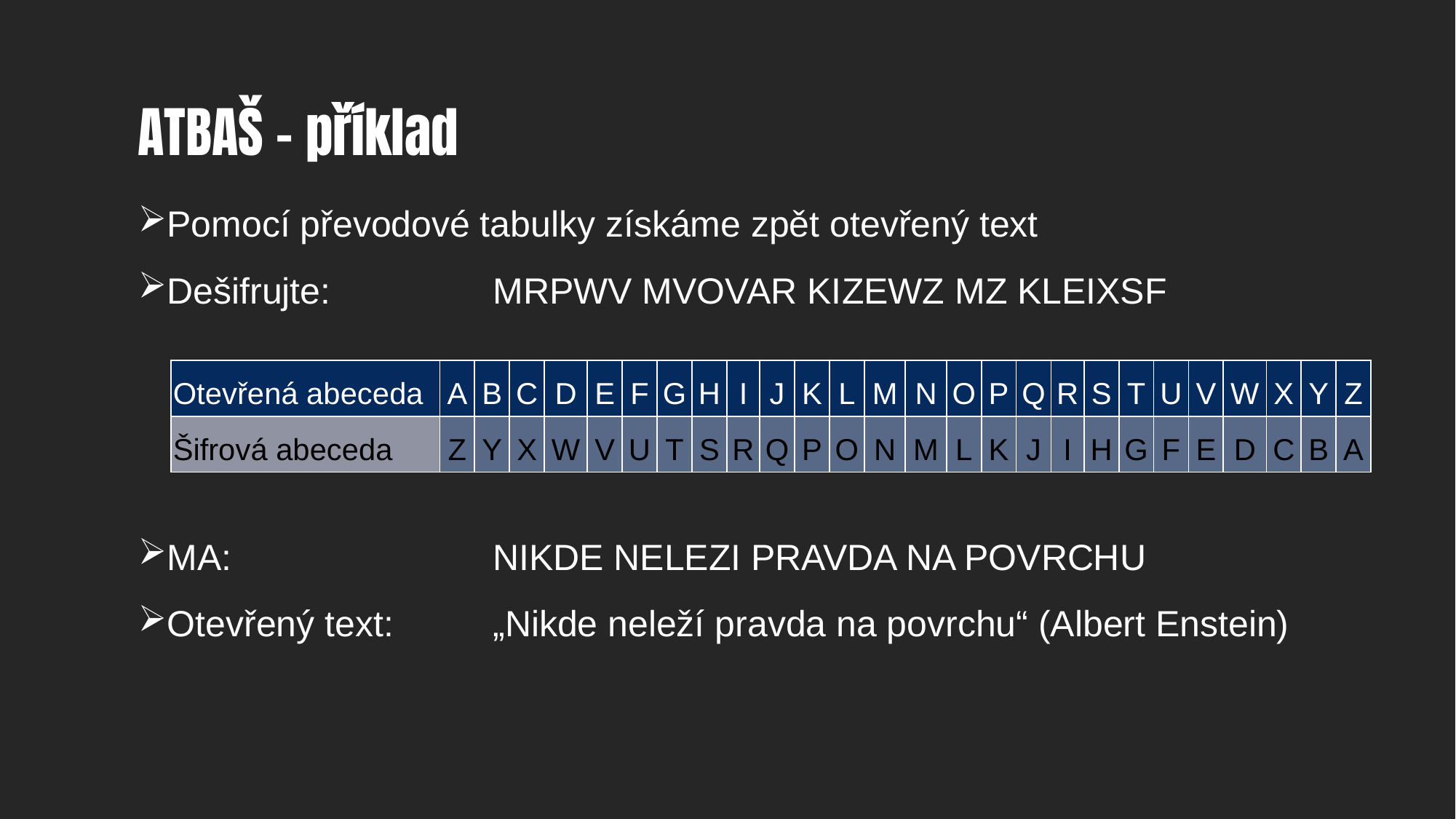

# ATBAŠ - příklad
Pomocí převodové tabulky získáme zpět otevřený text
Dešifrujte:		MRPWV MVOVAR KIZEWZ MZ KLEIXSF

MA:			NIKDE NELEZI PRAVDA NA POVRCHU
Otevřený text:  	„Nikde neleží pravda na povrchu“ (Albert Enstein)

| Otevřená abeceda | A | B | C | D | E | F | G | H | I | J | K | L | M | N | O | P | Q | R | S | T | U | V | W | X | Y | Z |
| --- | --- | --- | --- | --- | --- | --- | --- | --- | --- | --- | --- | --- | --- | --- | --- | --- | --- | --- | --- | --- | --- | --- | --- | --- | --- | --- |
| Šifrová abeceda | Z | Y | X | W | V | U | T | S | R | Q | P | O | N | M | L | K | J | I | H | G | F | E | D | C | B | A |